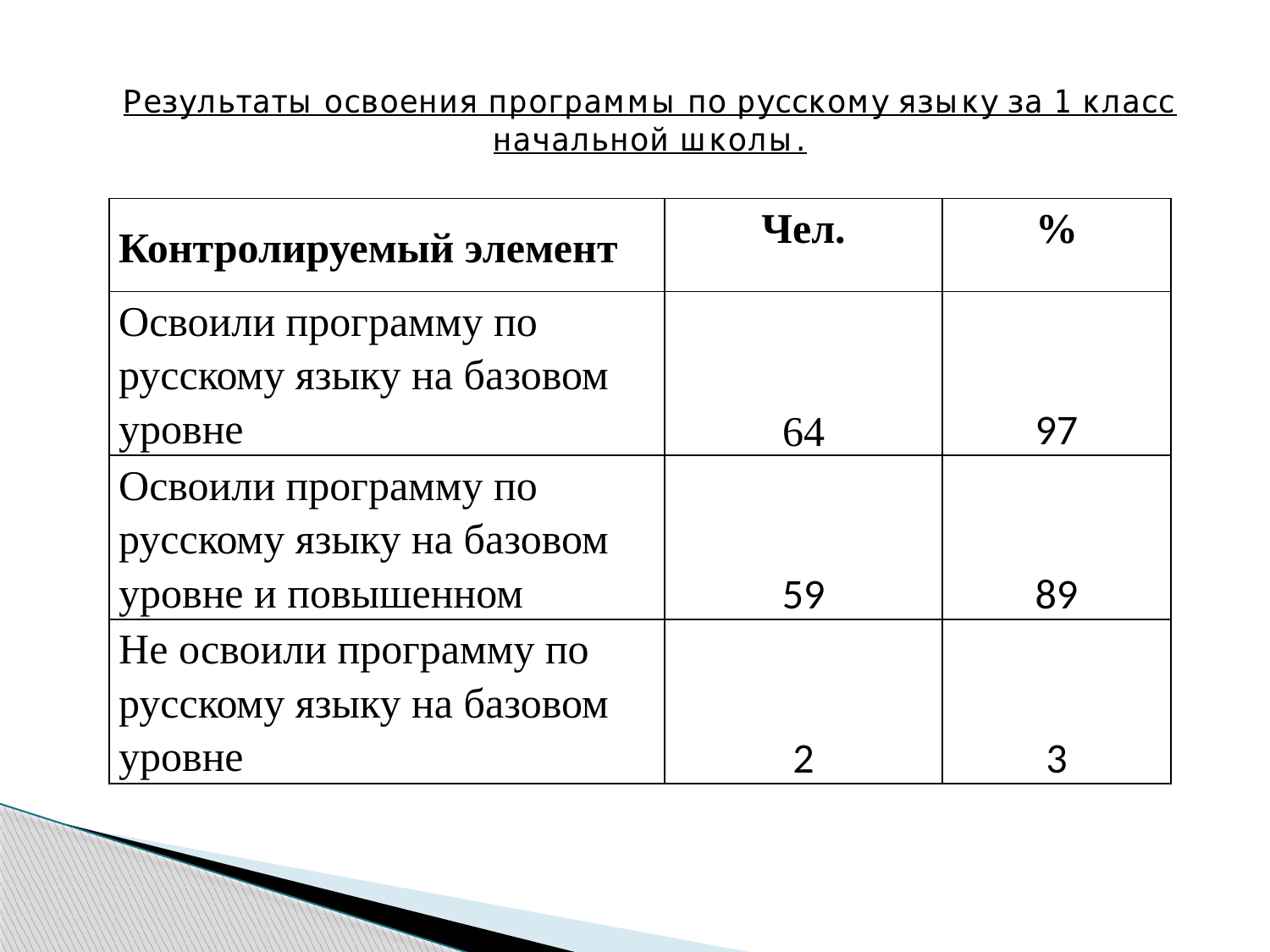

Результаты освоения программы по русскому языку за 1 класс начальной школы.
| Контролируемый элемент | Чел. | % |
| --- | --- | --- |
| Освоили программу по русскому языку на базовом уровне | 64 | 97 |
| Освоили программу по русскому языку на базовом уровне и повышенном | 59 | 89 |
| Не освоили программу по русскому языку на базовом уровне | 2 | 3 |